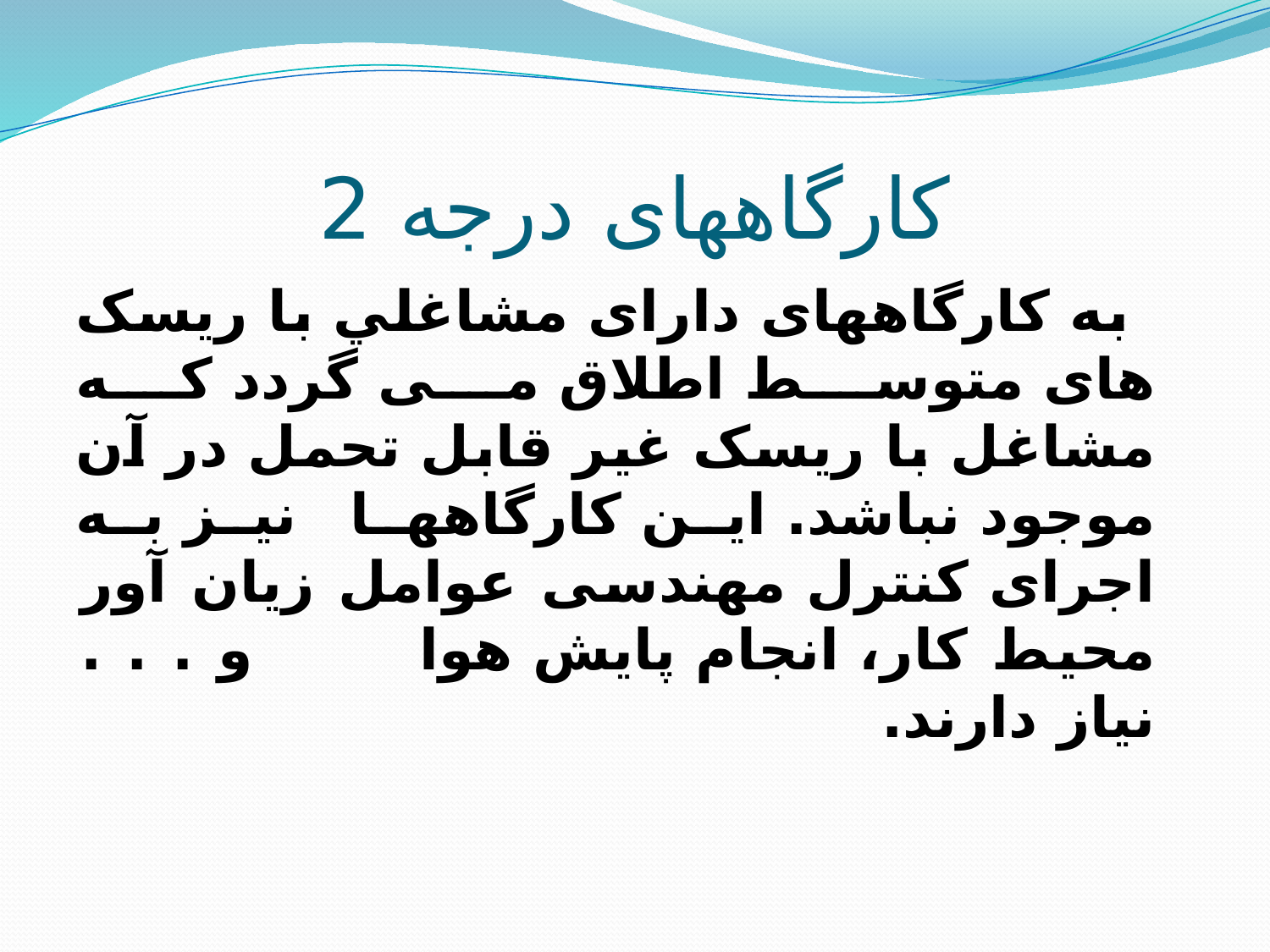

# کارگاههای درجه 2
   به کارگاههای دارای مشاغلي با ریسک های متوسط اطلاق می گردد که مشاغل با ریسک غیر قابل تحمل در آن موجود نباشد. این کارگاهها نيز به اجرای کنترل مهندسی عوامل زيان آور محيط كار، انجام پایش هوا       و . . . نياز دارند.